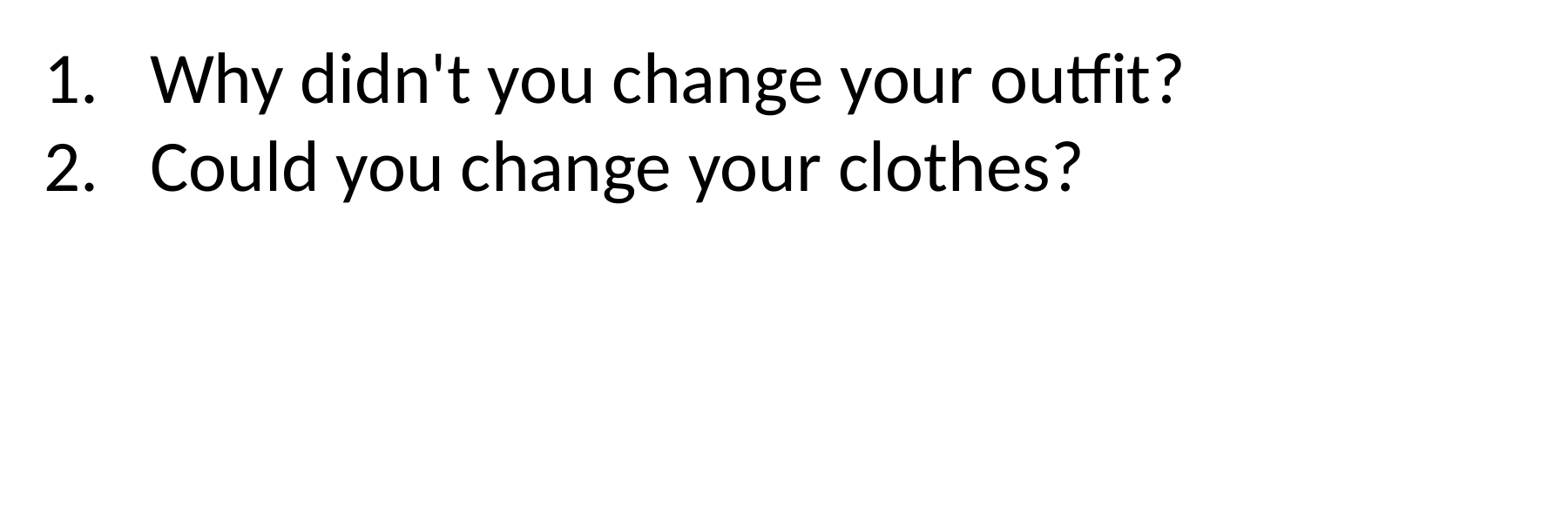

Why didn't you change your outfit?
Could you change your clothes?